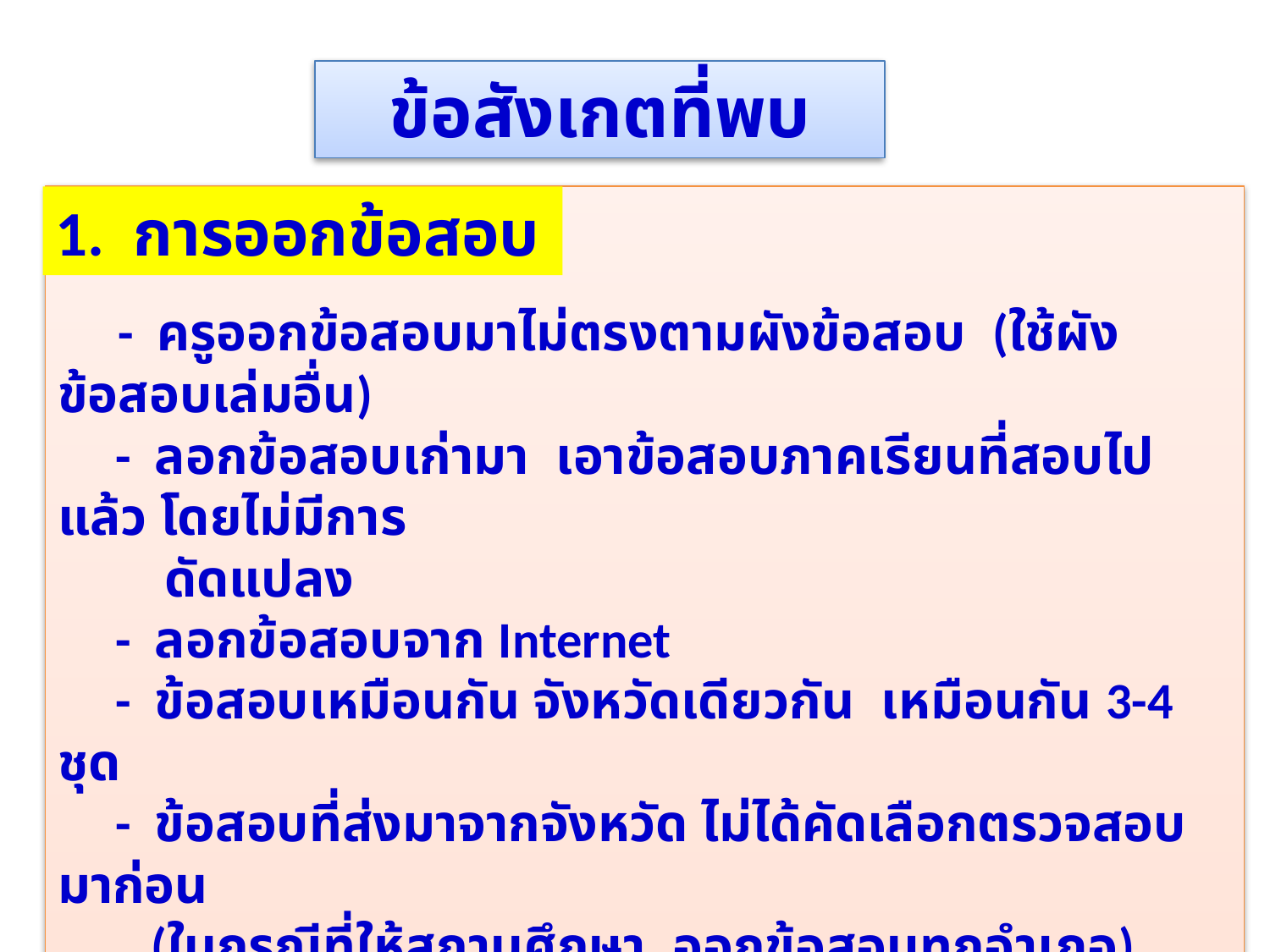

ข้อสังเกตที่พบ

     -  ครูออกข้อสอบมาไม่ตรงตามผังข้อสอบ  (ใช้ผังข้อสอบเล่มอื่น)
     -  ลอกข้อสอบเก่ามา  เอาข้อสอบภาคเรียนที่สอบไปแล้ว โดยไม่มีการ
        ดัดแปลง
     -  ลอกข้อสอบจาก Internet
     -  ข้อสอบเหมือนกัน จังหวัดเดียวกัน  เหมือนกัน 3-4 ชุด
     -  ข้อสอบที่ส่งมาจากจังหวัด ไม่ได้คัดเลือกตรวจสอบมาก่อน
        (ในกรณีที่ให้สถานศึกษา  ออกข้อสอบทุกอำเภอ)  แล้วก็จัดส่งมาทุกชุด
     -  ถ้าข้อสอบที่จังหวัดมีการประชุมปฏิบัติการออกข้อสอบมา
        ข้อสอบก็ตรงตามผลการเรียนรู้ที่คาดหวัง  ตรงตามผังออกข้อสอบ
1.  การออกข้อสอบ